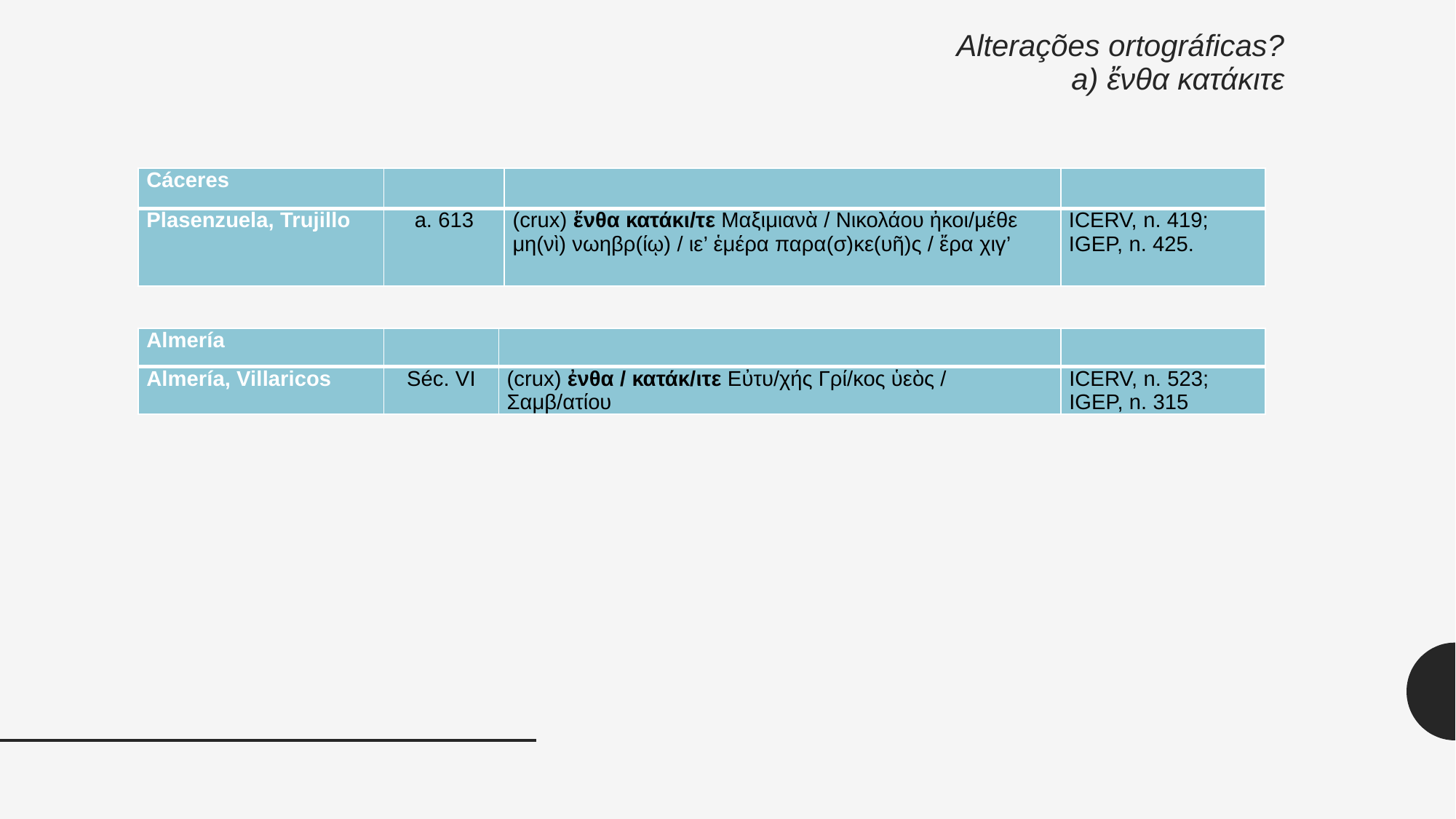

# Alterações ortográficas? a) ἔνθα κατάκιτε
| Cáceres |  |  |  |
| --- | --- | --- | --- |
| Plasenzuela, Trujillo | a. 613 | (crux) ἔνθα κατάκι/τε Μαξιμιανὰ / Νικολάου ἠκοι/μέθε μη(νὶ) νωηβρ(ίῳ) / ιε’ ἑμέρα παρα(σ)κε(υῆ)ς / ἔρα χιγ’ | ICERV, n. 419; IGEP, n. 425. |
| Almería |  |  |  |
| --- | --- | --- | --- |
| Almería, Villaricos | Séc. VI | (crux) ἐνθα / κατάκ/ιτε Εὐτυ/χής Γρί/κος ὑεὸς / Σαμβ/ατίου | ICERV, n. 523; IGEP, n. 315 |